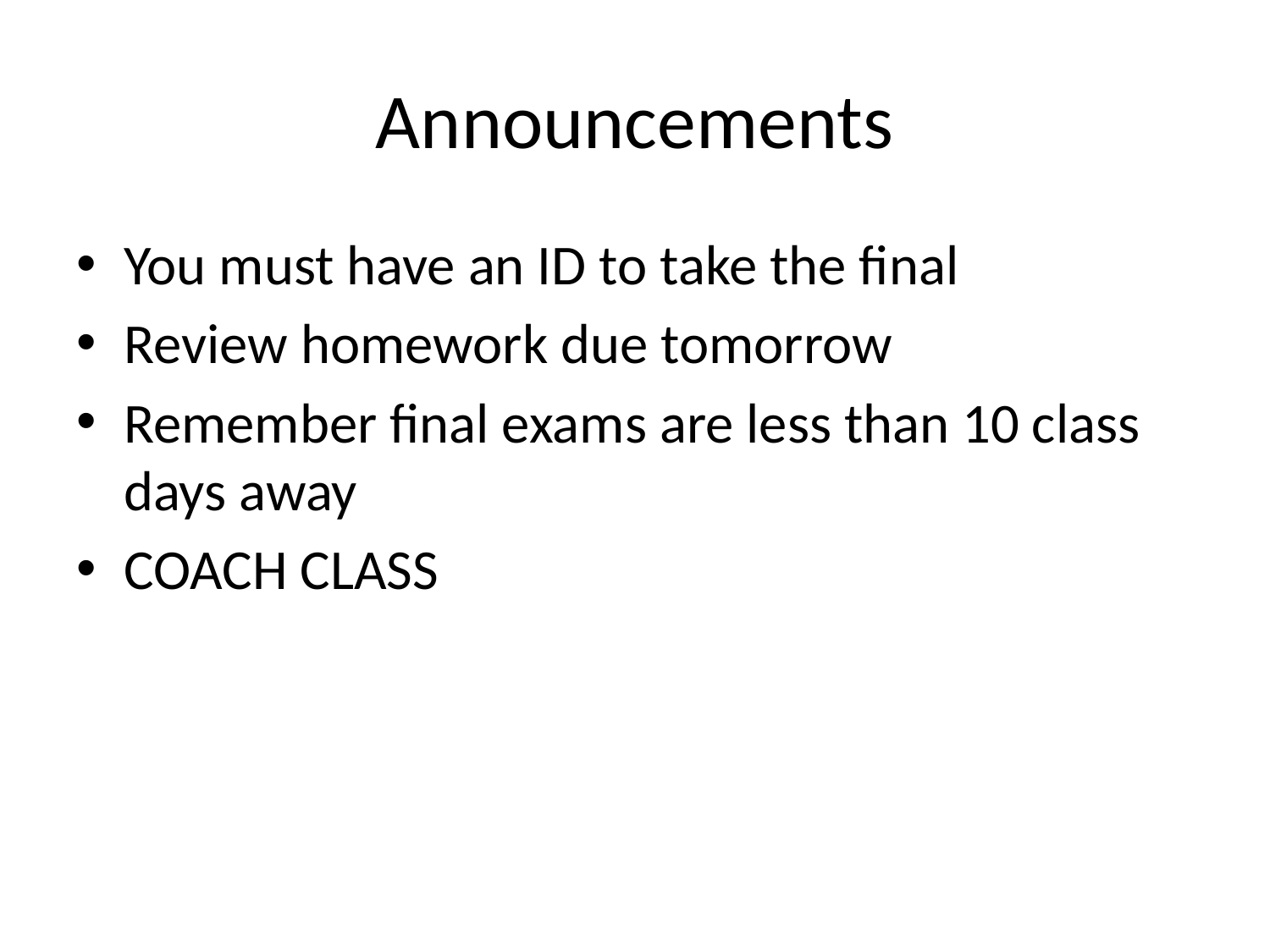

# Announcements
You must have an ID to take the final
Review homework due tomorrow
Remember final exams are less than 10 class days away
COACH CLASS